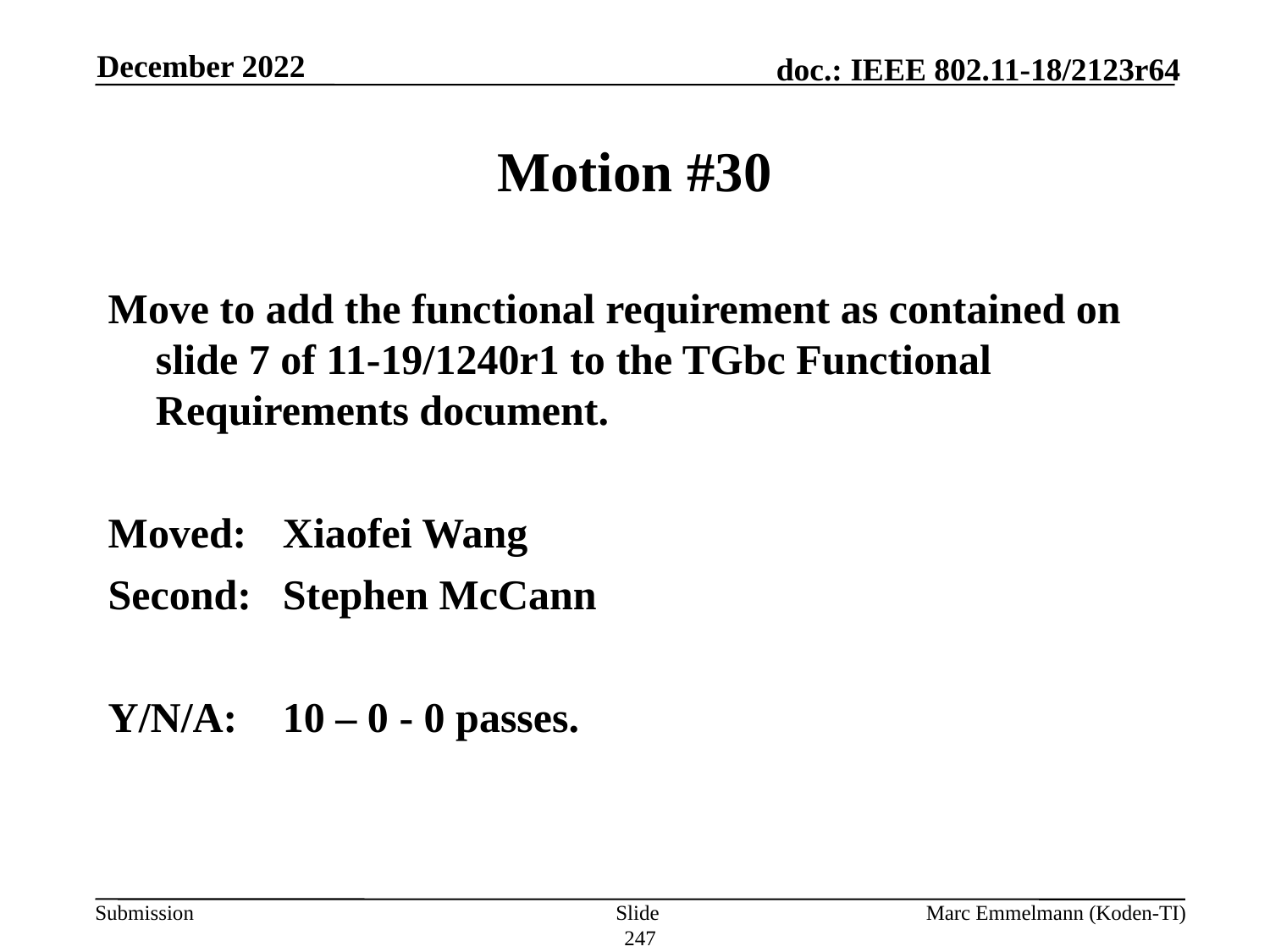

December 2022
# Motion #30
Move to add the functional requirement as contained on slide 7 of 11-19/1240r1 to the TGbc Functional Requirements document.

Moved:	Xiaofei Wang
Second:	Stephen McCann

Y/N/A:	10 – 0 - 0 passes.
Slide 247
Marc Emmelmann (Koden-TI)